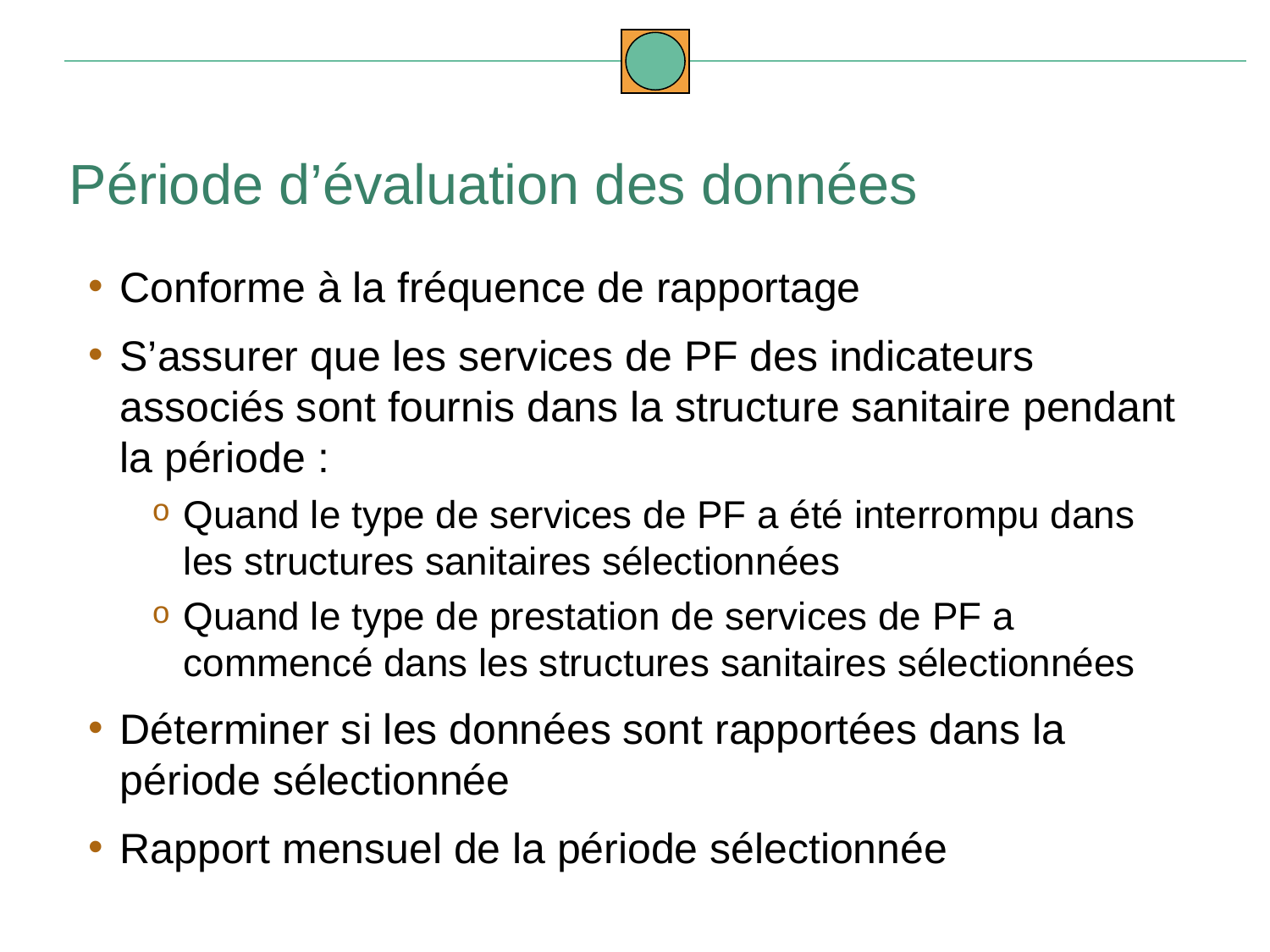

Période d’évaluation des données
Conforme à la fréquence de rapportage
S’assurer que les services de PF des indicateurs associés sont fournis dans la structure sanitaire pendant la période :
Quand le type de services de PF a été interrompu dans les structures sanitaires sélectionnées
Quand le type de prestation de services de PF a commencé dans les structures sanitaires sélectionnées
Déterminer si les données sont rapportées dans la période sélectionnée
Rapport mensuel de la période sélectionnée